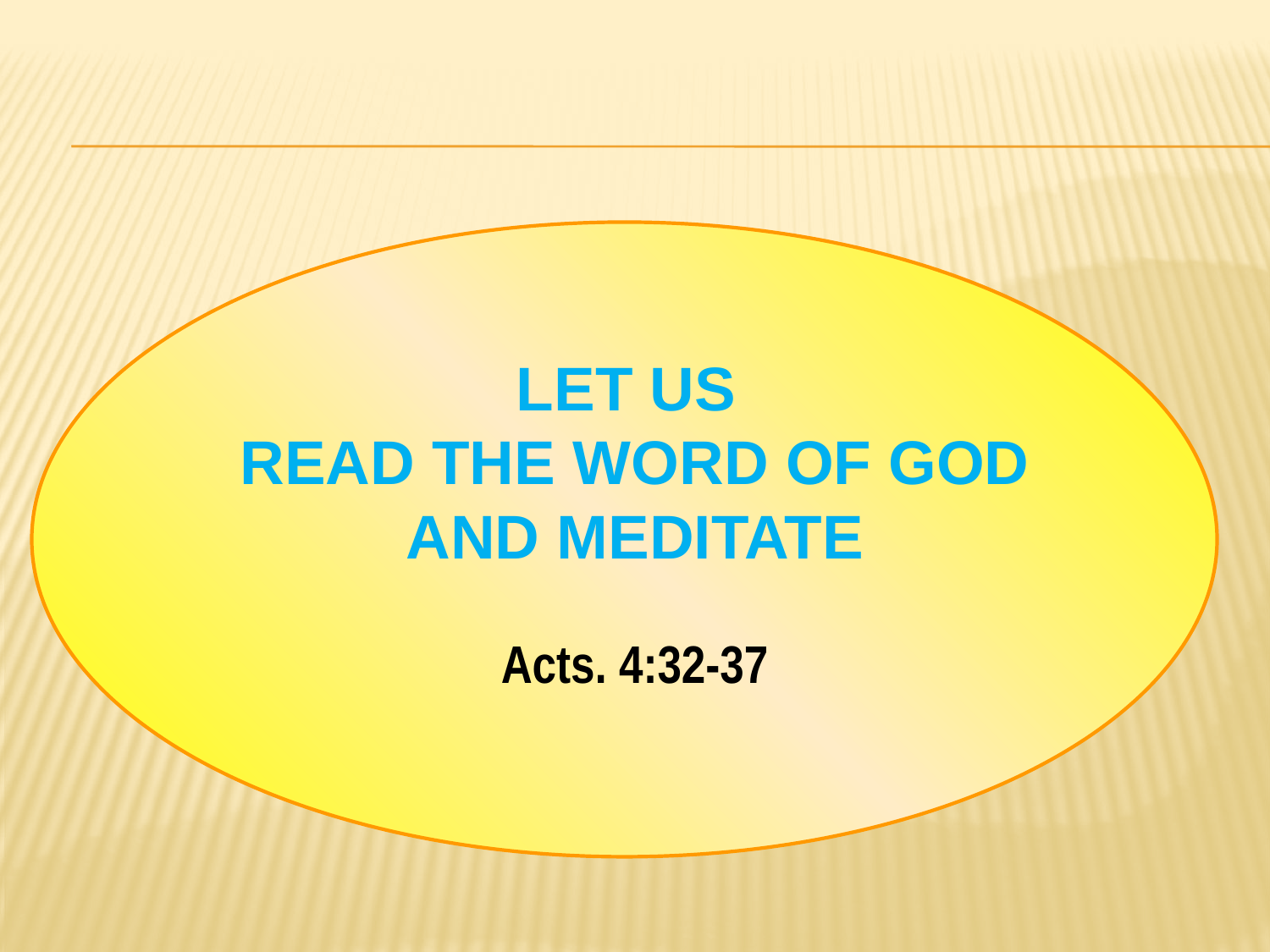

# Let us Read the Word of God and Meditate
Acts. 4:32-37